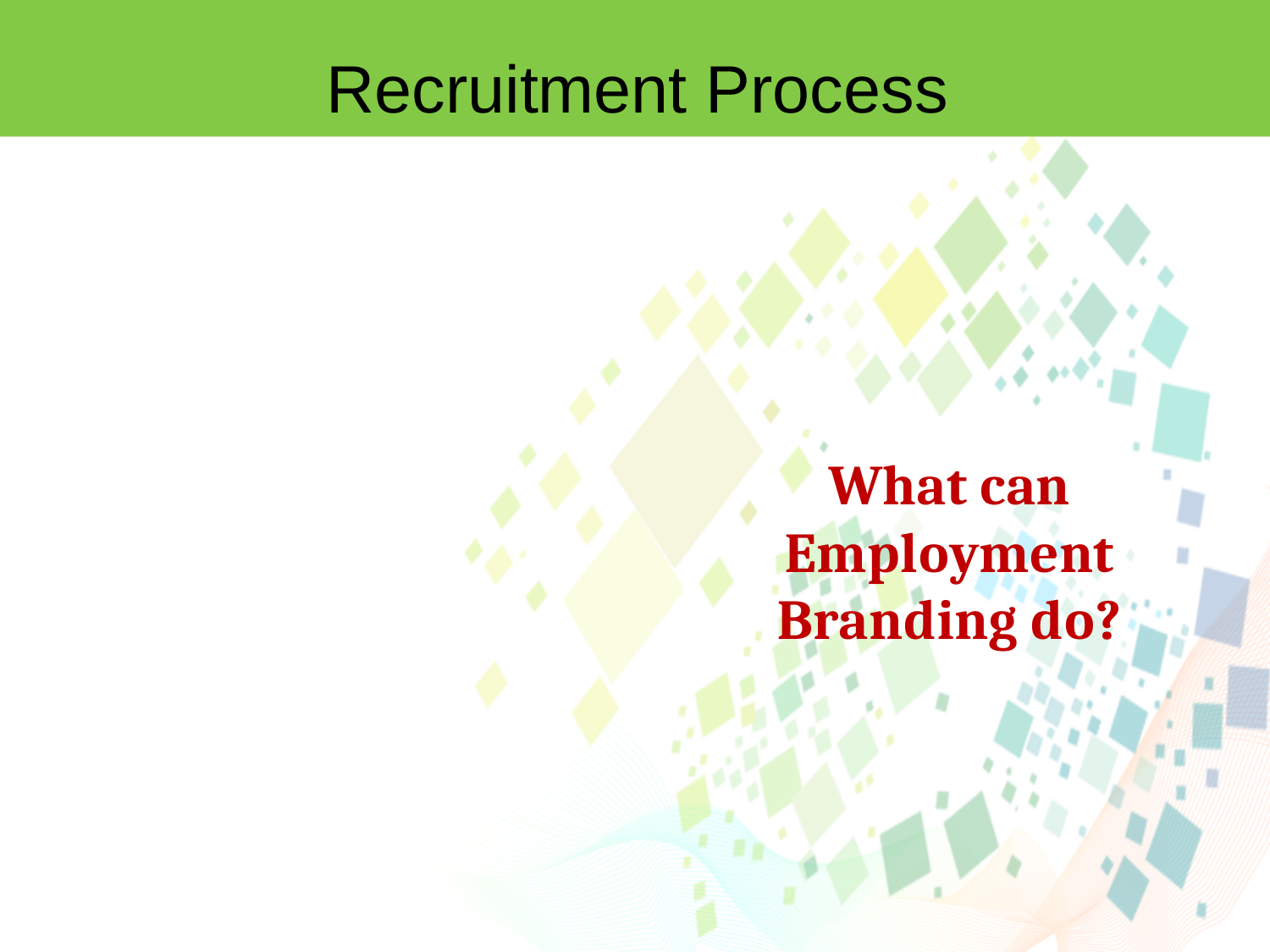

Recruitment Process
What can Employment Branding do?